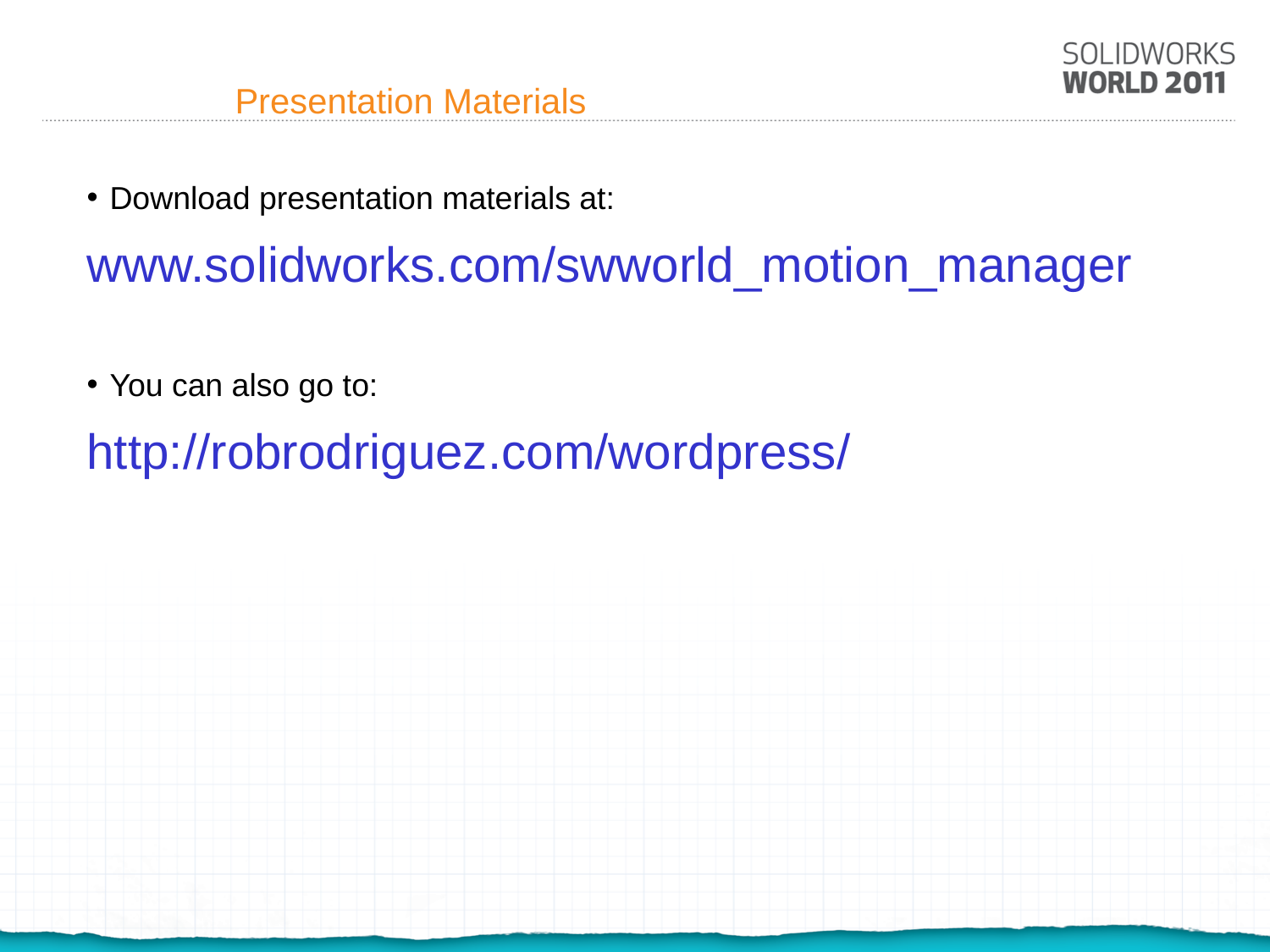

# Presentation Materials
Download presentation materials at:
www.solidworks.com/swworld_motion_manager

You can also go to:
http://robrodriguez.com/wordpress/